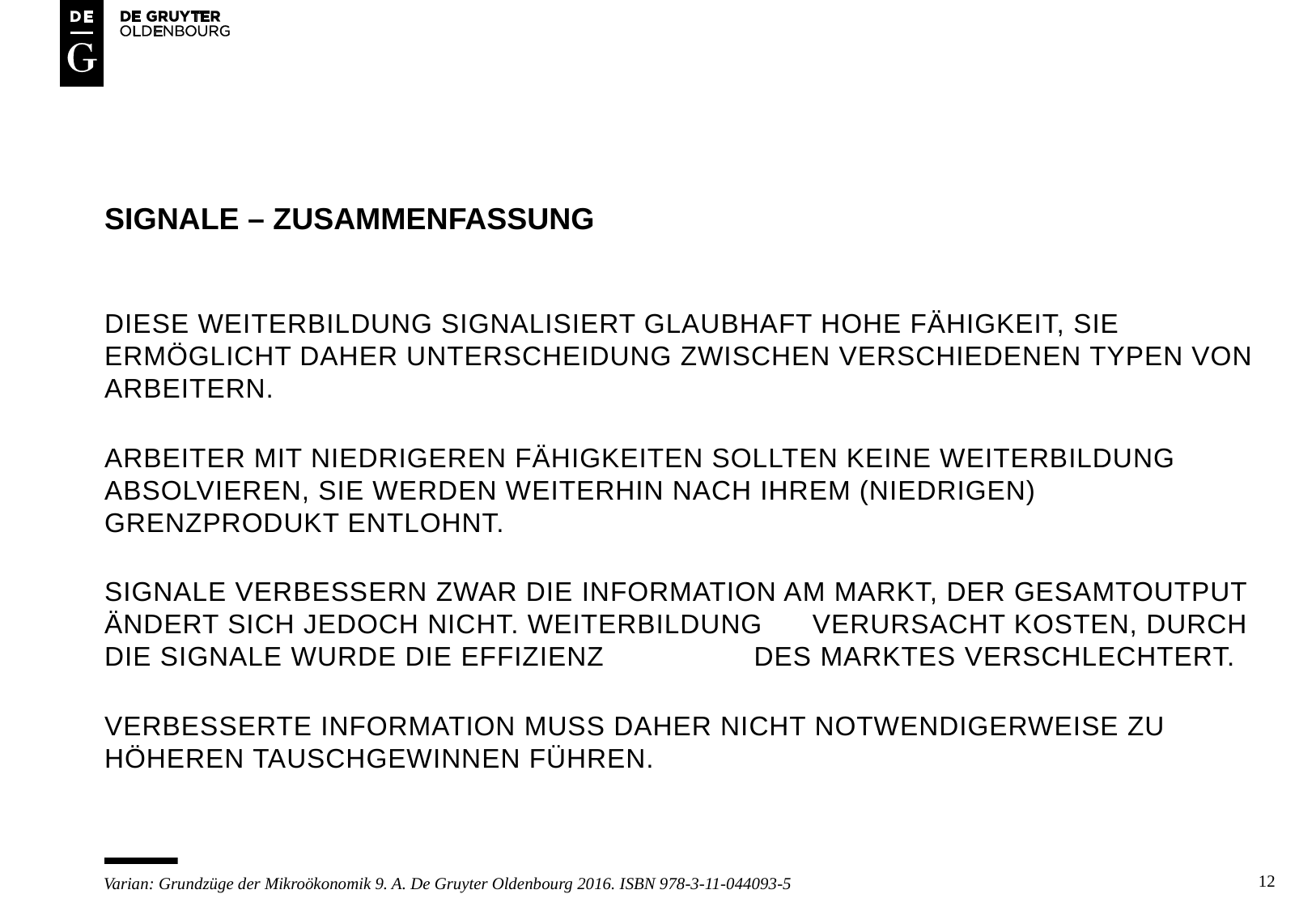

# SIGNALE – ZUSAMMENFASSUNG
DIESE WEITERBILDUNG SIGNALISIERT GLAUBHAFT HOHE FÄHIGKEIT, SIE ERMÖGLICHT DAHER UNTERSCHEIDUNG ZWISCHEN VERSCHIEDENen TYPEN VON ARBEITERN.
ARBEITER MIT NIEDRIGerEN FÄHIGKEITEN SOLLTEN KEINE WEITERBILDUNG ABSOLVIEREN, SIE WERDEN WEITERHIN NACH IHREM (NIEDRIGEN) GRENZPRODUKT ENTLOHNT.
SIGNALE VERBESSERN ZWAR DIE INFORMATION AM MARKT, DER GESAMTOUTPUT ÄNDERT SICH JEDOCH NICHT. WEITERBILDUNG      VERURSACHT KOSTEN, DURCH DIE SIGNALE WURDE DIE EFFIZIENZ                  DES MARKTES VERSCHLECHTERT.
VERBESSERTE INFORMATION MUSS DAHER NICHT NOTWENDIGERWEISE ZU HÖHEREN TAUSCHGEWINNEN FÜHREN.
12
Varian: Grundzüge der Mikroökonomik 9. A. De Gruyter Oldenbourg 2016. ISBN 978-3-11-044093-5